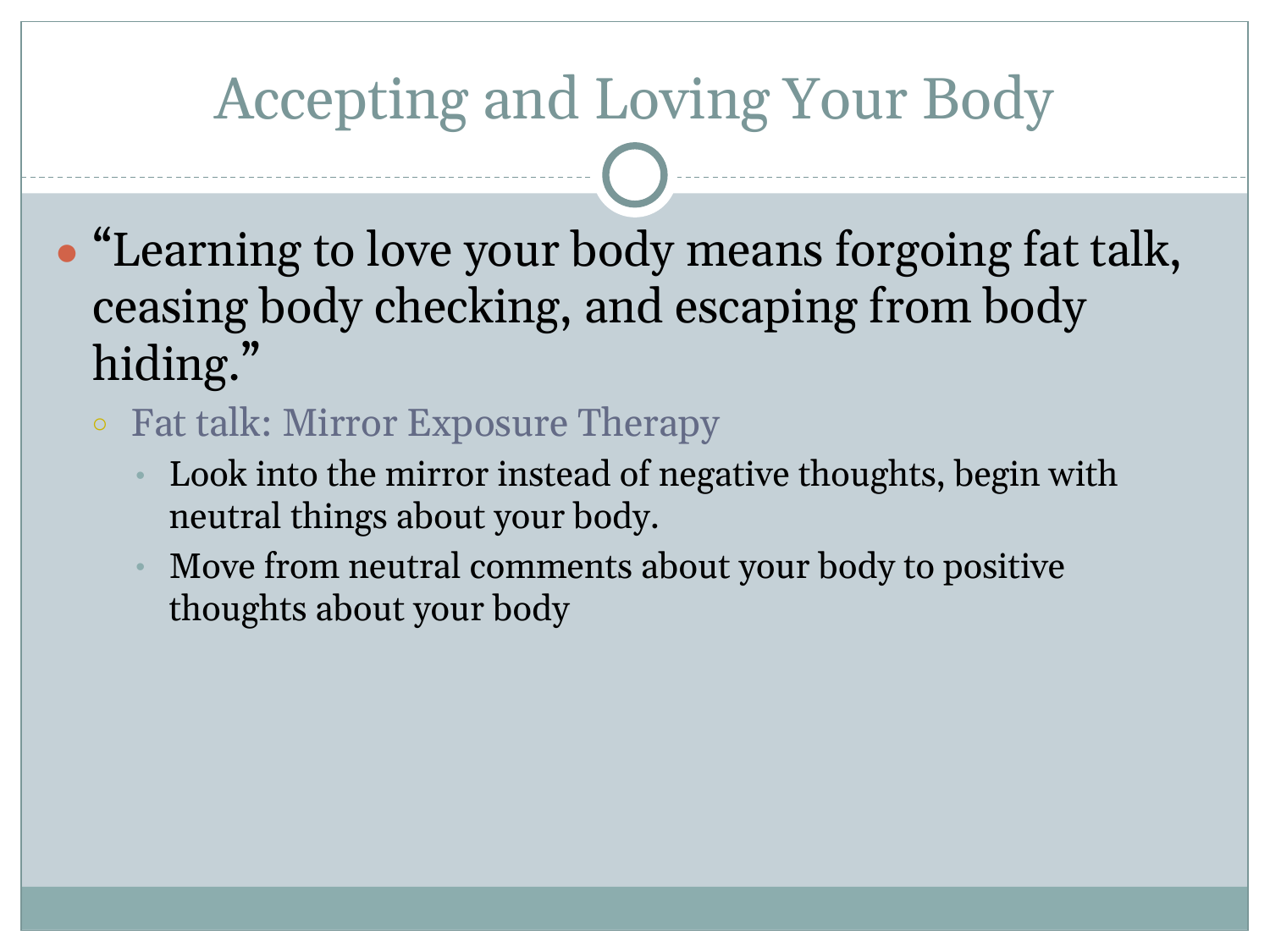

# Accepting and Loving Your Body
“Learning to love your body means forgoing fat talk, ceasing body checking, and escaping from body hiding.”
Fat talk: Mirror Exposure Therapy
Look into the mirror instead of negative thoughts, begin with neutral things about your body.
Move from neutral comments about your body to positive thoughts about your body